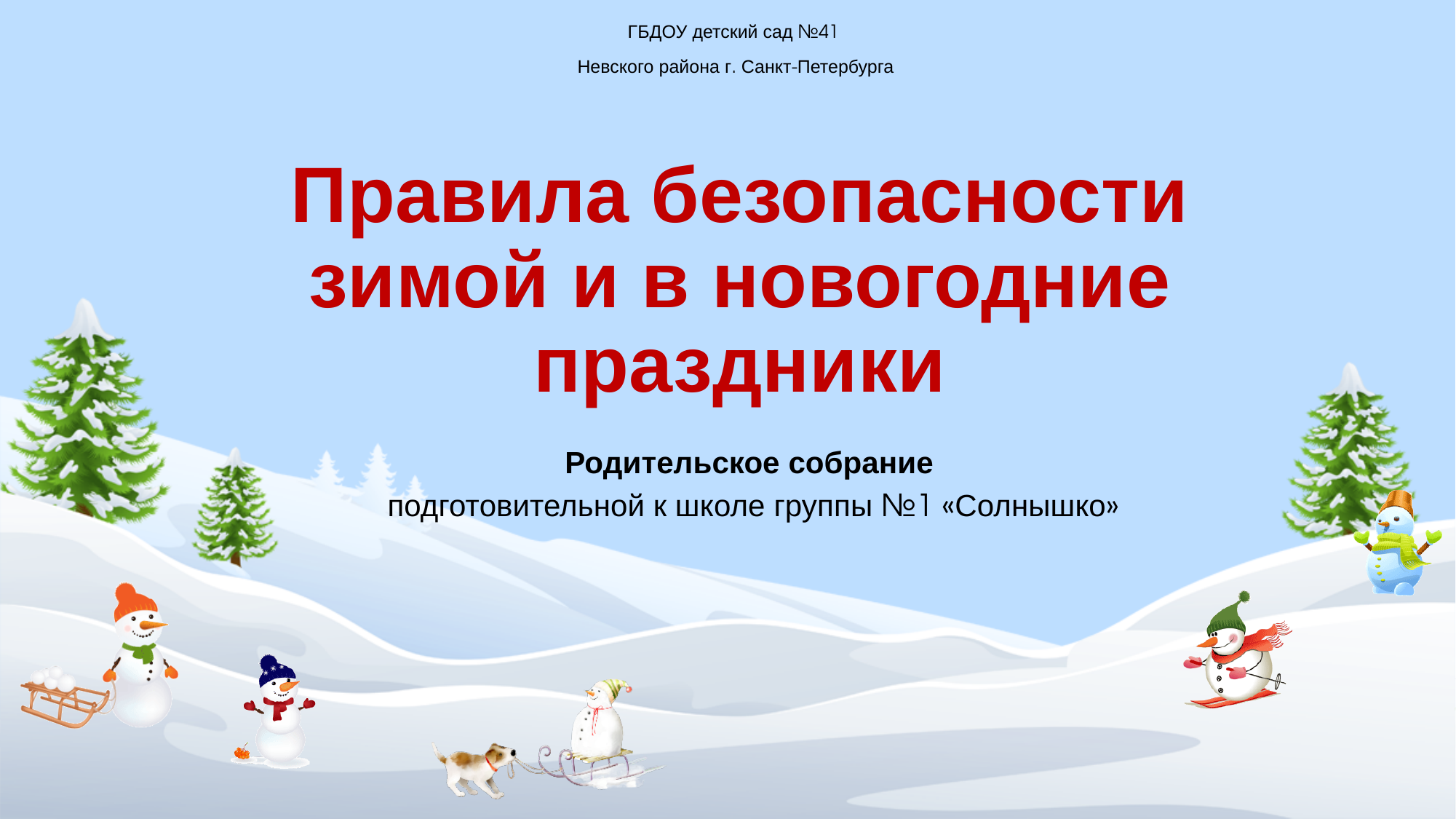

ГБДОУ детский сад №41
Невского района г. Санкт-Петербурга
# Правила безопасности зимой и в новогодние праздники
Родительское собрание
подготовительной к школе группы №1 «Солнышко»